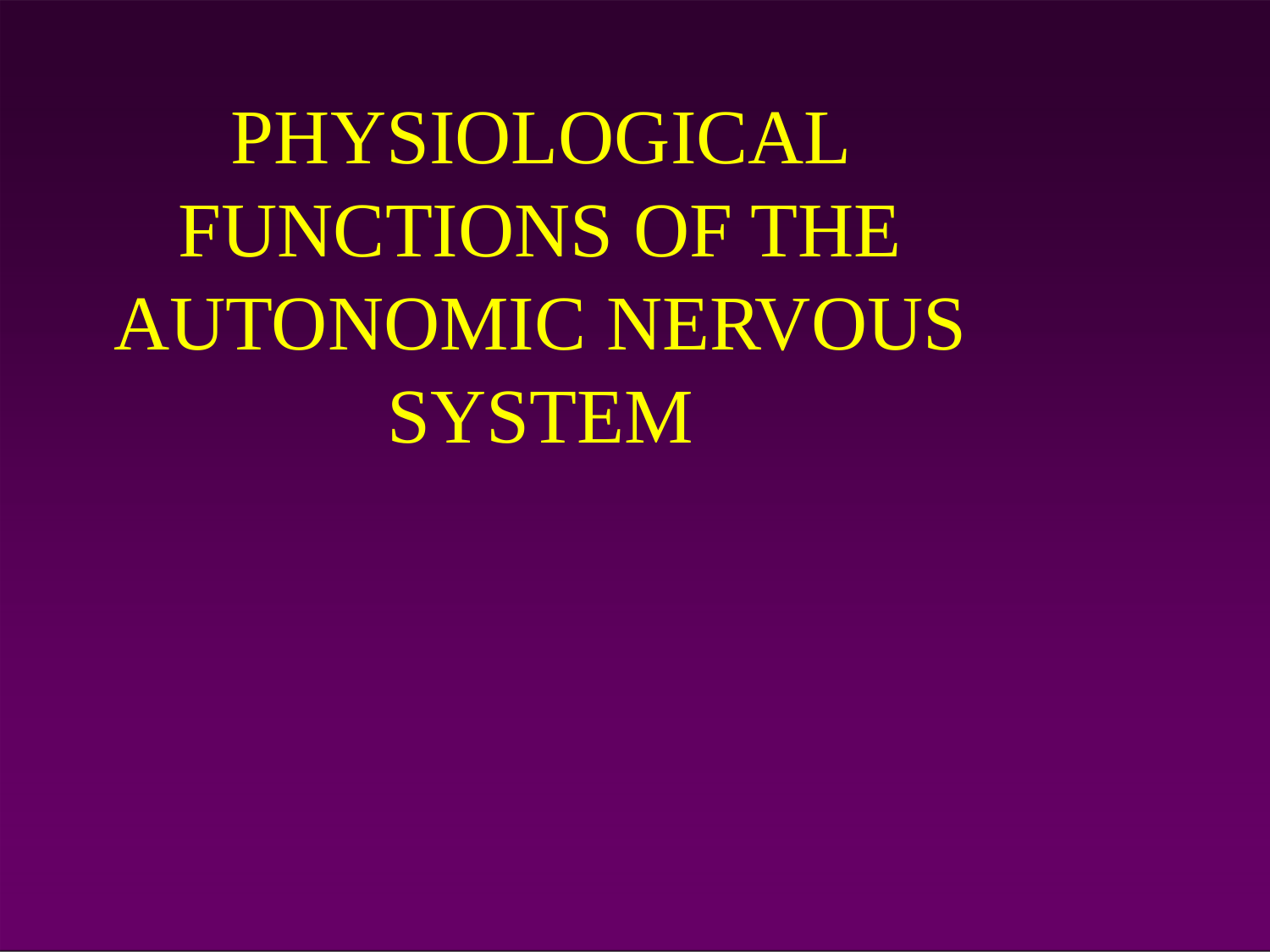

# PHYSIOLOGICAL FUNCTIONS OF THE AUTONOMIC NERVOUS SYSTEM